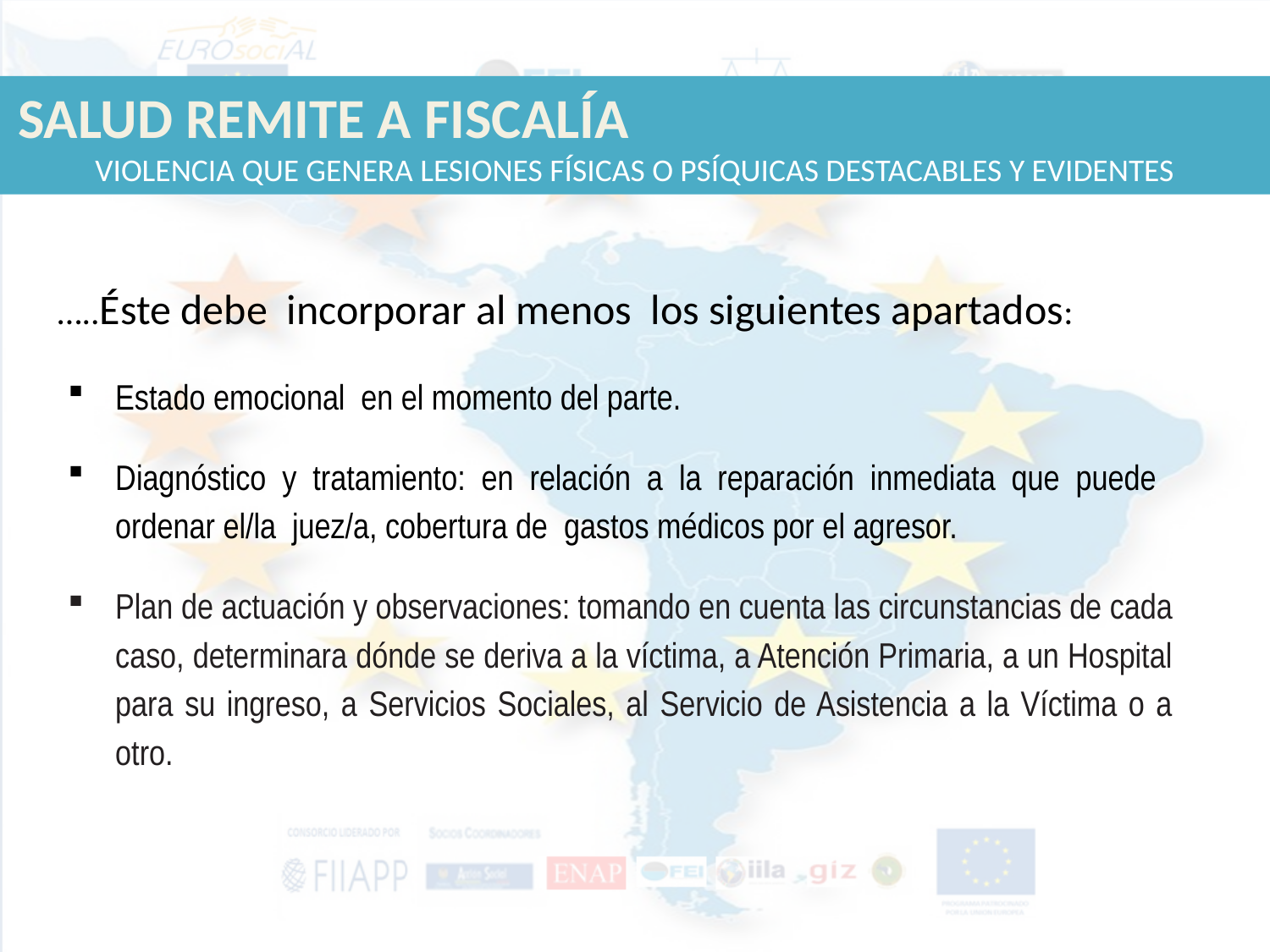

SALUD REMITE A FISCALÍA                                                  VIOLENCIA QUE GENERA LESIONES FÍSICAS O PSÍQUICAS DESTACABLES Y EVIDENTES
…..Éste debe  incorporar al menos  los siguientes apartados:
Estado emocional  en el momento del parte.
Diagnóstico y tratamiento: en relación a la reparación inmediata que puede  ordenar el/la  juez/a, cobertura de  gastos médicos por el agresor.
Plan de actuación y observaciones: tomando en cuenta las circunstancias de cada caso, determinara dónde se deriva a la víctima, a Atención Primaria, a un Hospital para su ingreso, a Servicios Sociales, al Servicio de Asistencia a la Víctima o a otro.